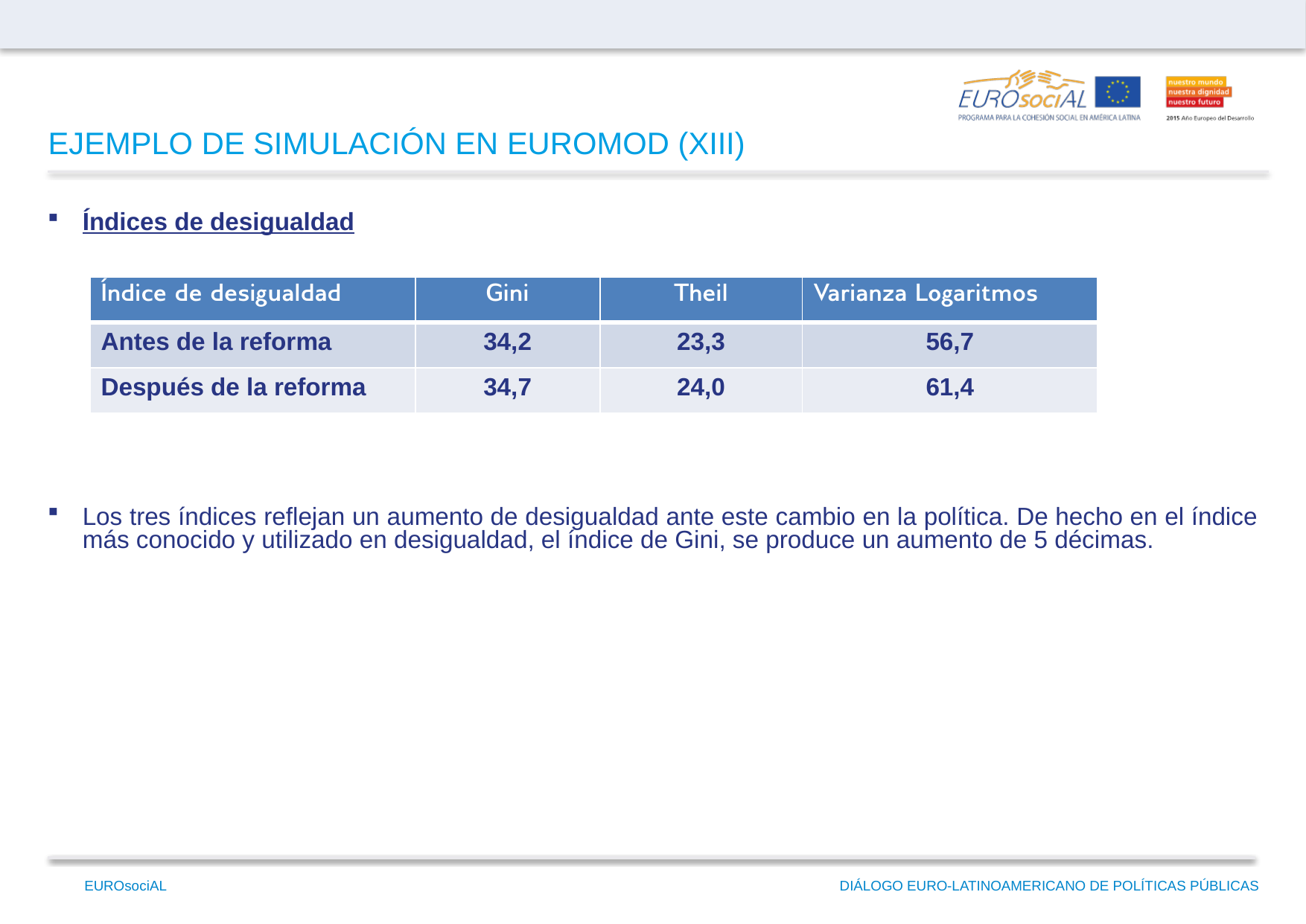

EJEMPLO DE SIMULACIÓN EN EUROMOD (XIII)
Índices de desigualdad

Los tres índices reflejan un aumento de desigualdad ante este cambio en la política. De hecho en el índice más conocido y utilizado en desigualdad, el índice de Gini, se produce un aumento de 5 décimas.

| Índice de desigualdad | Gini | Theil | Varianza Logaritmos |
| --- | --- | --- | --- |
| Antes de la reforma | 34,2 | 23,3 | 56,7 |
| Después de la reforma | 34,7 | 24,0 | 61,4 |